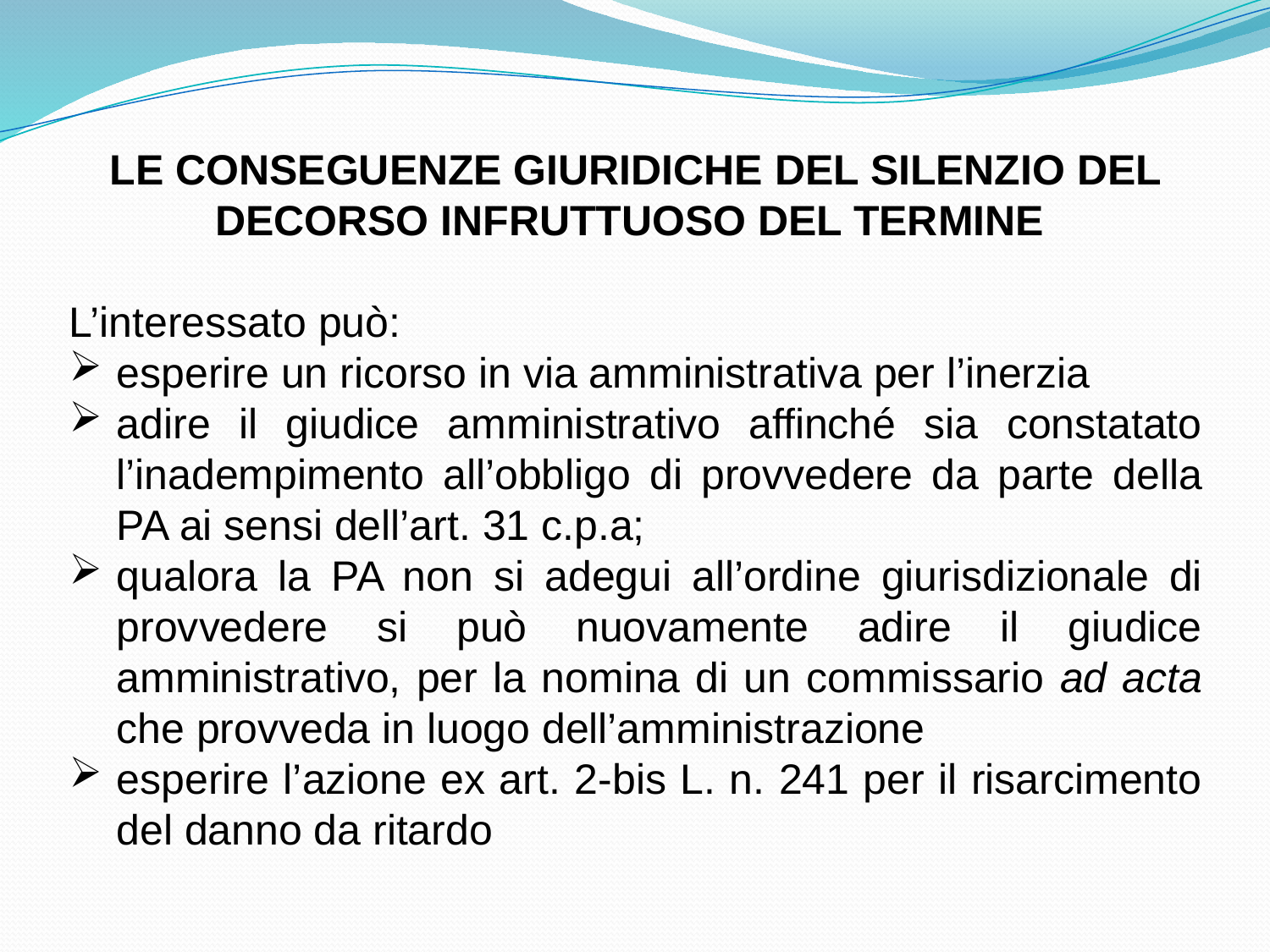

LE CONSEGUENZE GIURIDICHE DEL SILENZIO DEL DECORSO INFRUTTUOSO DEL TERMINE

L’interessato può:
esperire un ricorso in via amministrativa per l’inerzia
adire il giudice amministrativo affinché sia constatato l’inadempimento all’obbligo di provvedere da parte della PA ai sensi dell’art. 31 c.p.a;
qualora la PA non si adegui all’ordine giurisdizionale di provvedere si può nuovamente adire il giudice amministrativo, per la nomina di un commissario ad acta che provveda in luogo dell’amministrazione
esperire l’azione ex art. 2-bis L. n. 241 per il risarcimento del danno da ritardo